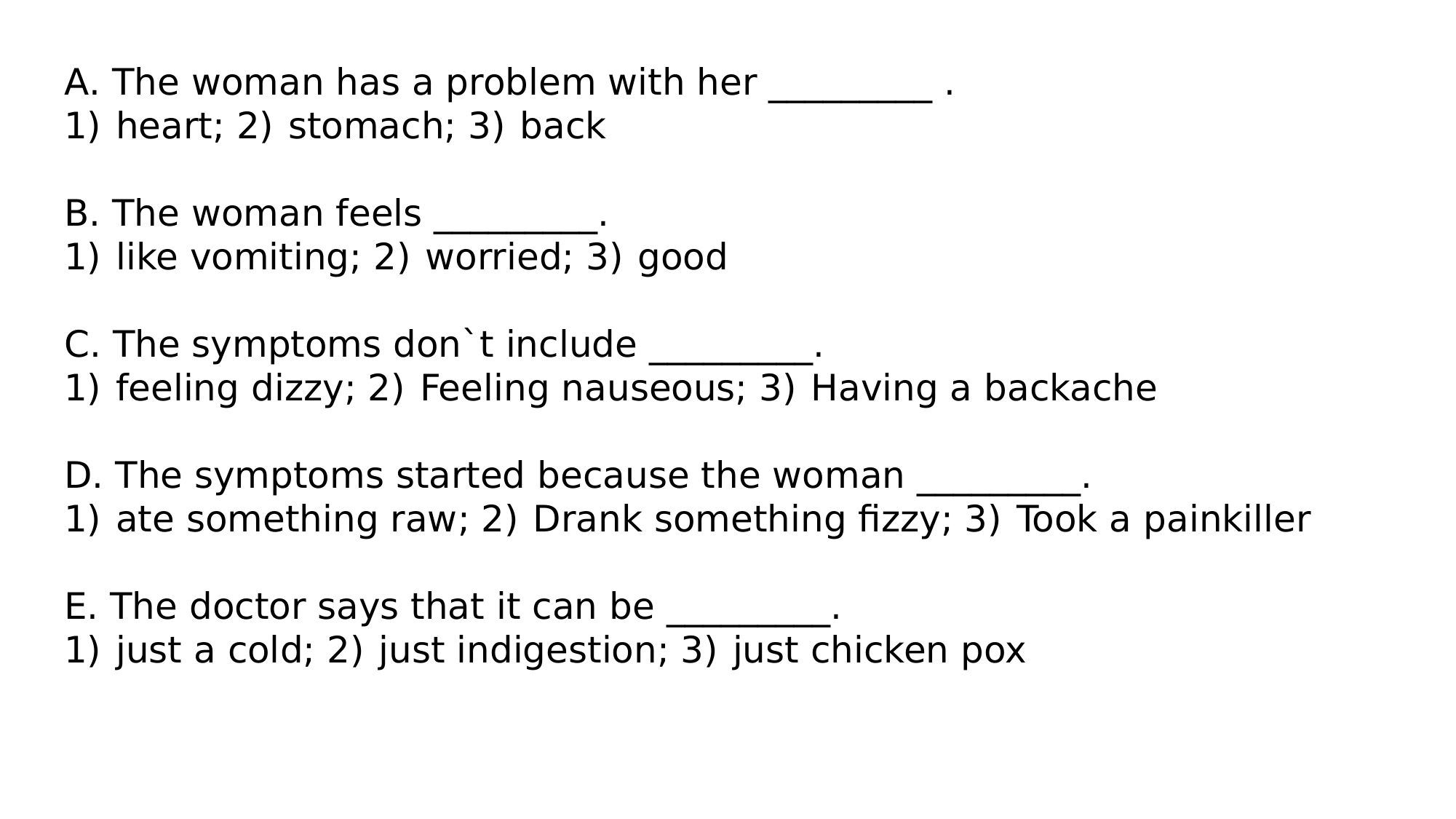

А. The woman has a problem with her _________ .
1)  heart; 2)  stomach; 3)  back

B. The woman feels _________.
1)  like vomiting; 2)  worried; 3)  good

C. The symptoms don`t include _________.
1)  feeling dizzy; 2)  Feeling nauseous; 3)  Having a backache

D. The symptoms started because the woman _________.
1)  ate something raw; 2)  Drank something fizzy; 3)  Took a painkiller

E. The doctor says that it can be _________.
1)  just a cold; 2)  just indigestion; 3)  just chicken pox